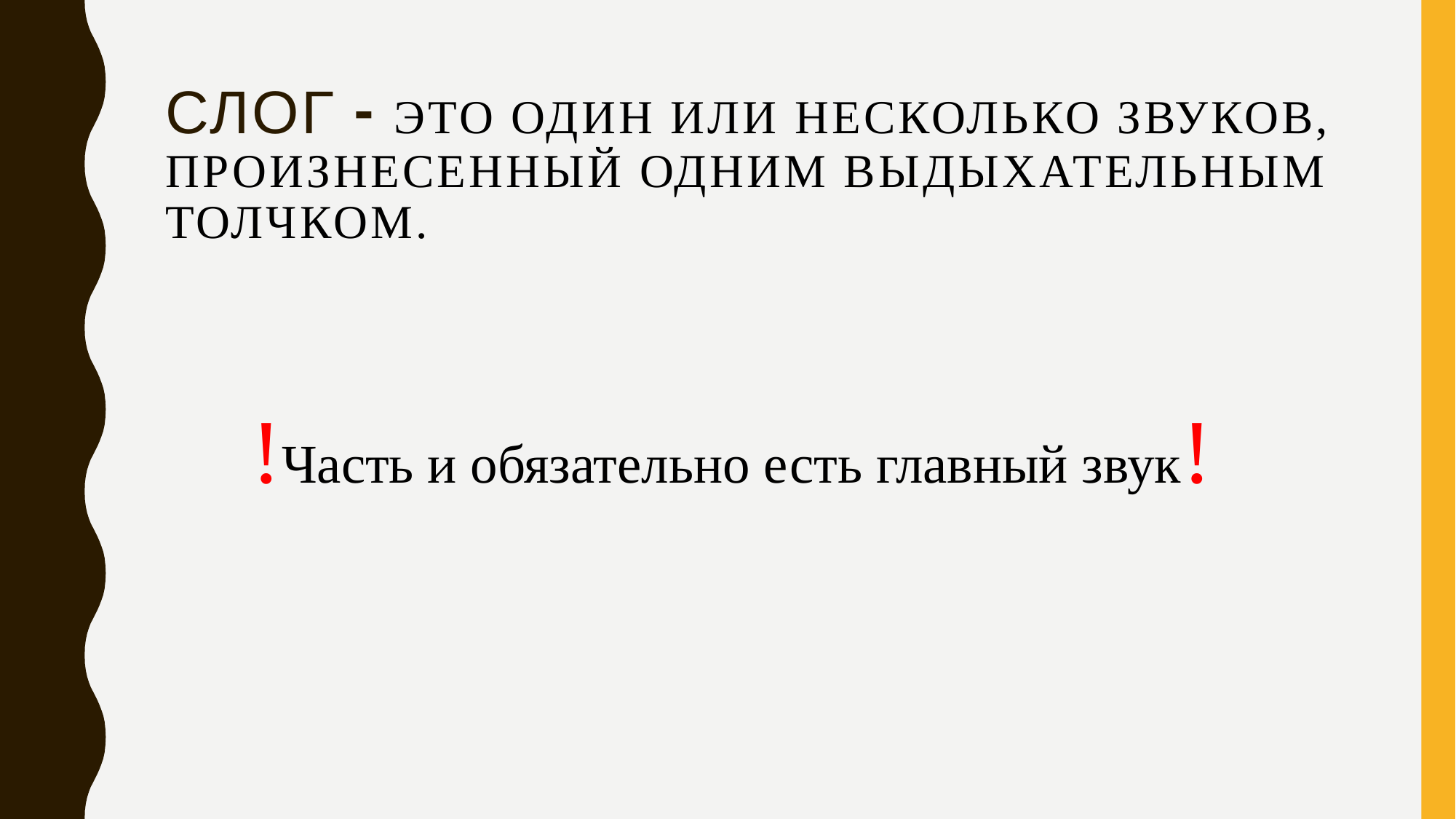

# Слог – это один или несколько звуков, произнесенный одним выдыхательным толчком.
!Часть и обязательно есть главный звук!